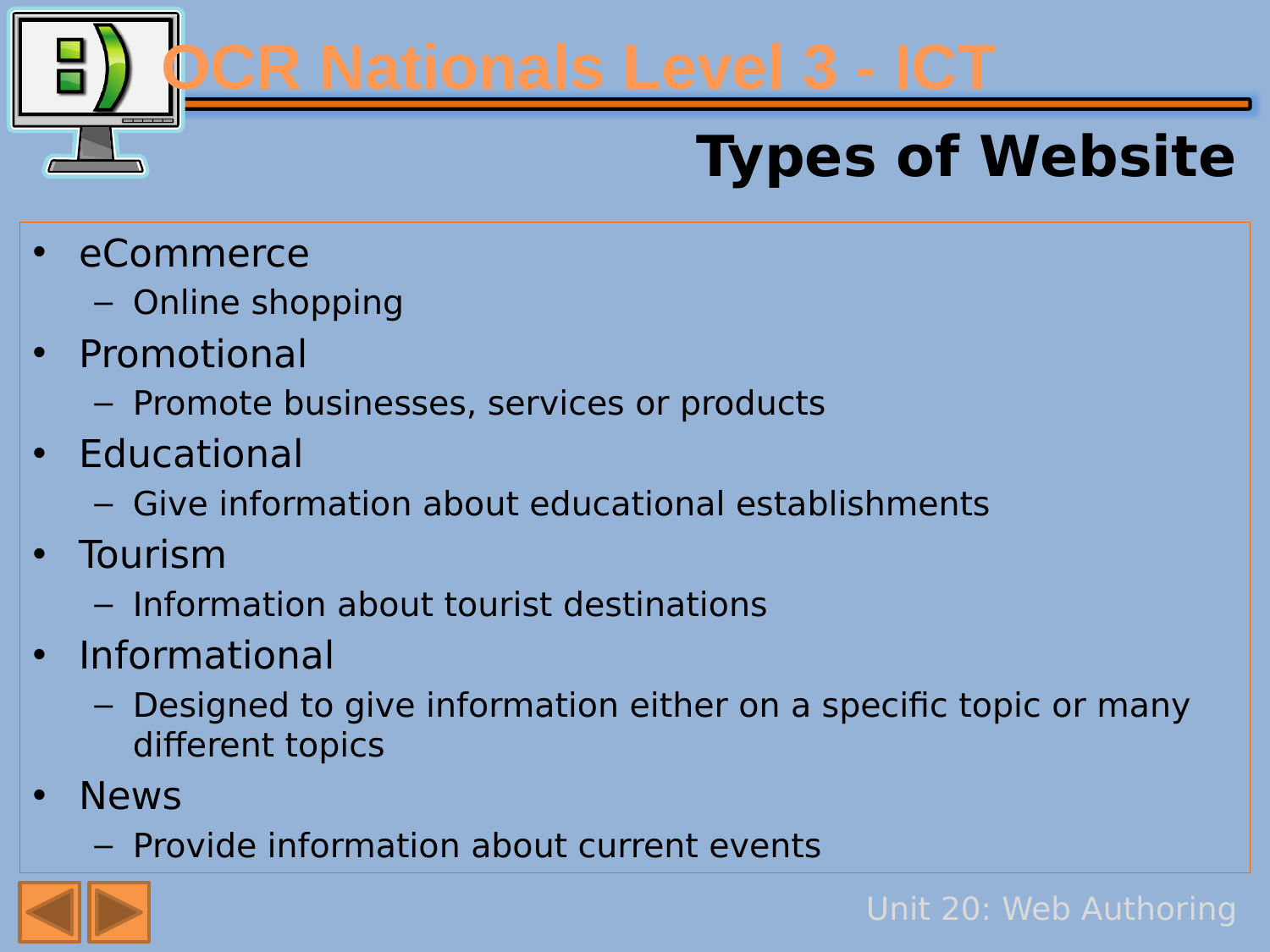

# Types of Website
eCommerce
Online shopping
Promotional
Promote businesses, services or products
Educational
Give information about educational establishments
Tourism
Information about tourist destinations
Informational
Designed to give information either on a specific topic or many different topics
News
Provide information about current events